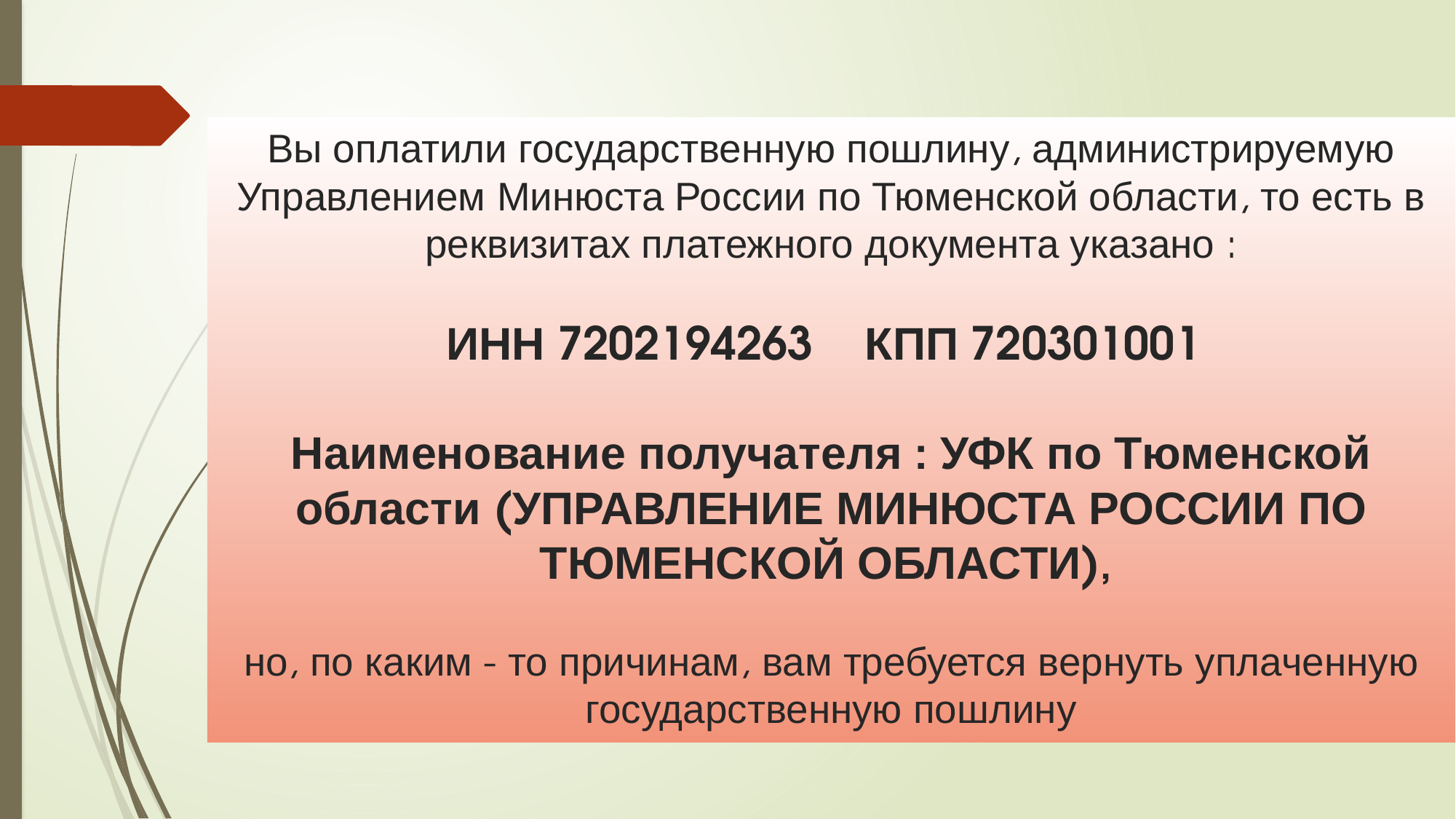

Вы оплатили государственную пошлину, администрируемую Управлением Минюста России по Тюменской области, то есть в реквизитах платежного документа указано :
 ИНН 7202194263    КПП 720301001
Наименование получателя : УФК по Тюменской области (УПРАВЛЕНИЕ МИНЮСТА РОССИИ ПО ТЮМЕНСКОЙ ОБЛАСТИ),
но, по каким - то причинам, вам требуется вернуть уплаченную государственную пошлину